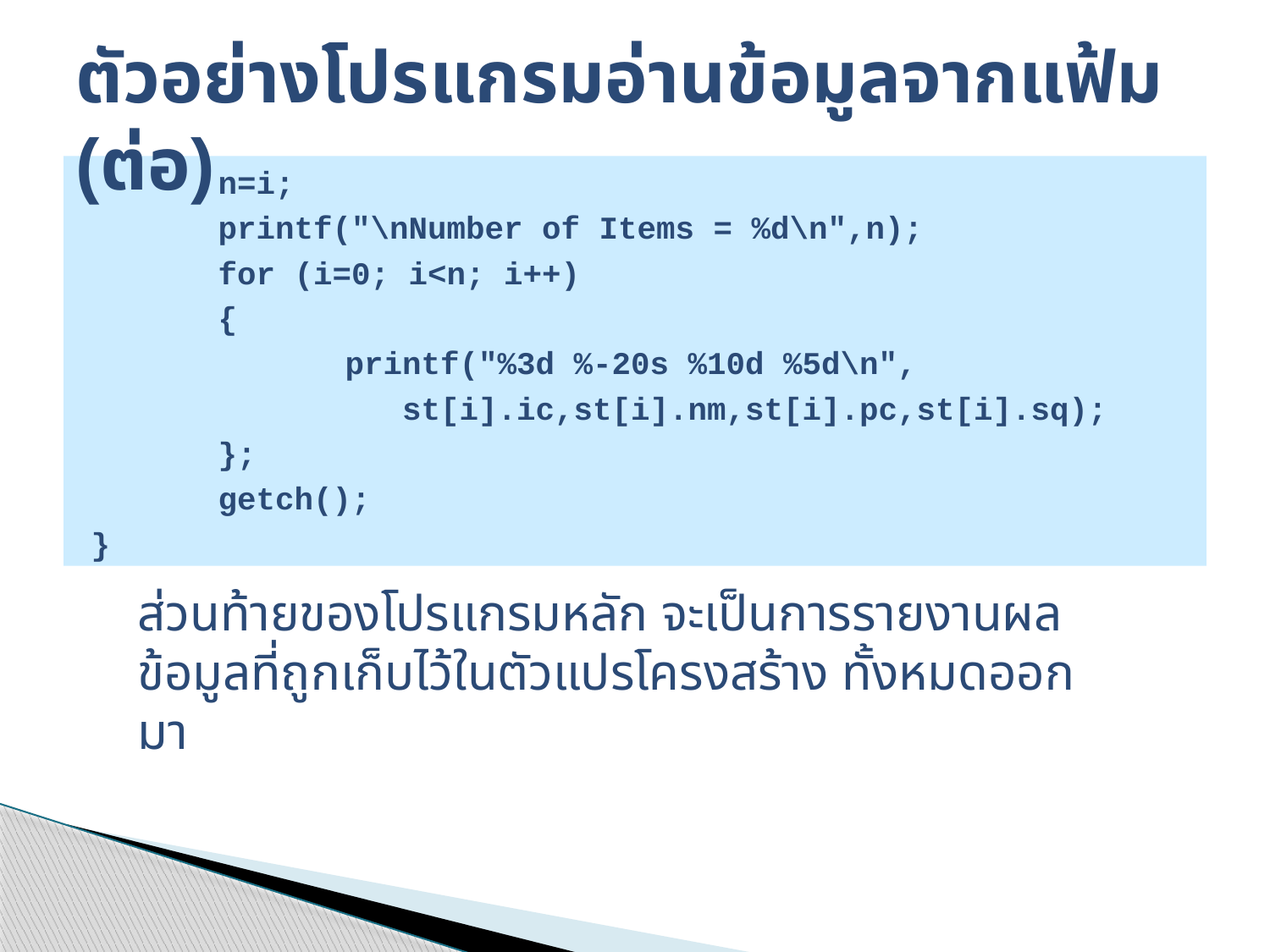

# ตัวอย่างโปรแกรมอ่านข้อมูลจากแฟ้ม (ต่อ)
	n=i;
	printf("\nNumber of Items = %d\n",n);
	for (i=0; i<n; i++)
	{
		printf("%3d %-20s %10d %5d\n",
		   st[i].ic,st[i].nm,st[i].pc,st[i].sq);
	};
	getch();
}
ส่วนท้ายของโปรแกรมหลัก จะเป็นการรายงานผลข้อมูลที่ถูกเก็บไว้ในตัวแปรโครงสร้าง ทั้งหมดออกมา